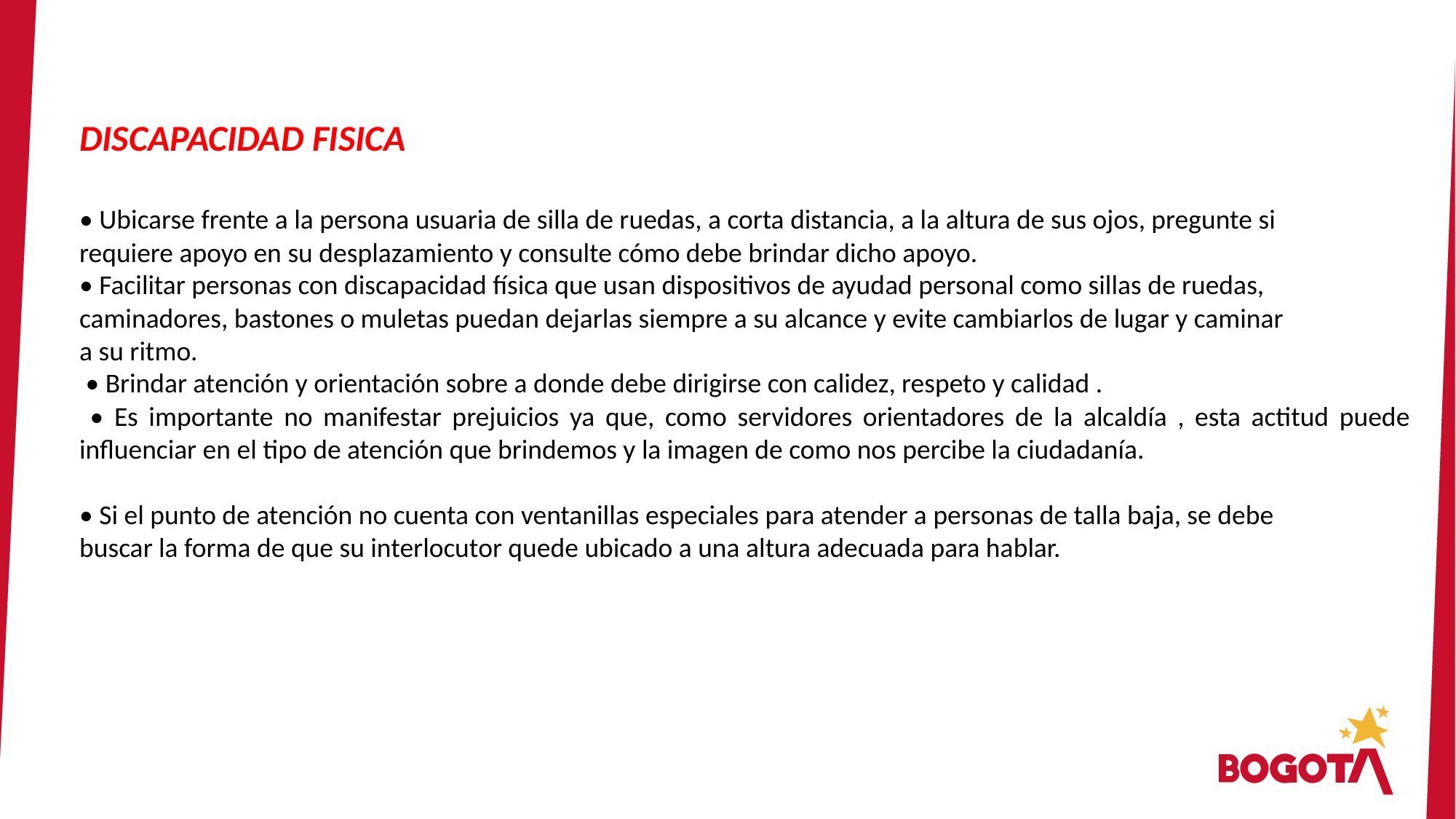

DISCAPACIDAD FISICA

• Ubicarse frente a la persona usuaria de silla de ruedas, a corta distancia, a la altura de sus ojos, pregunte si
requiere apoyo en su desplazamiento y consulte cómo debe brindar dicho apoyo.
• Facilitar personas con discapacidad física que usan dispositivos de ayudad personal como sillas de ruedas,
caminadores, bastones o muletas puedan dejarlas siempre a su alcance y evite cambiarlos de lugar y caminar
a su ritmo.
 • Brindar atención y orientación sobre a donde debe dirigirse con calidez, respeto y calidad .
 • Es importante no manifestar prejuicios ya que, como servidores orientadores de la alcaldía , esta actitud puede influenciar en el tipo de atención que brindemos y la imagen de como nos percibe la ciudadanía.

• Si el punto de atención no cuenta con ventanillas especiales para atender a personas de talla baja, se debe
buscar la forma de que su interlocutor quede ubicado a una altura adecuada para hablar.